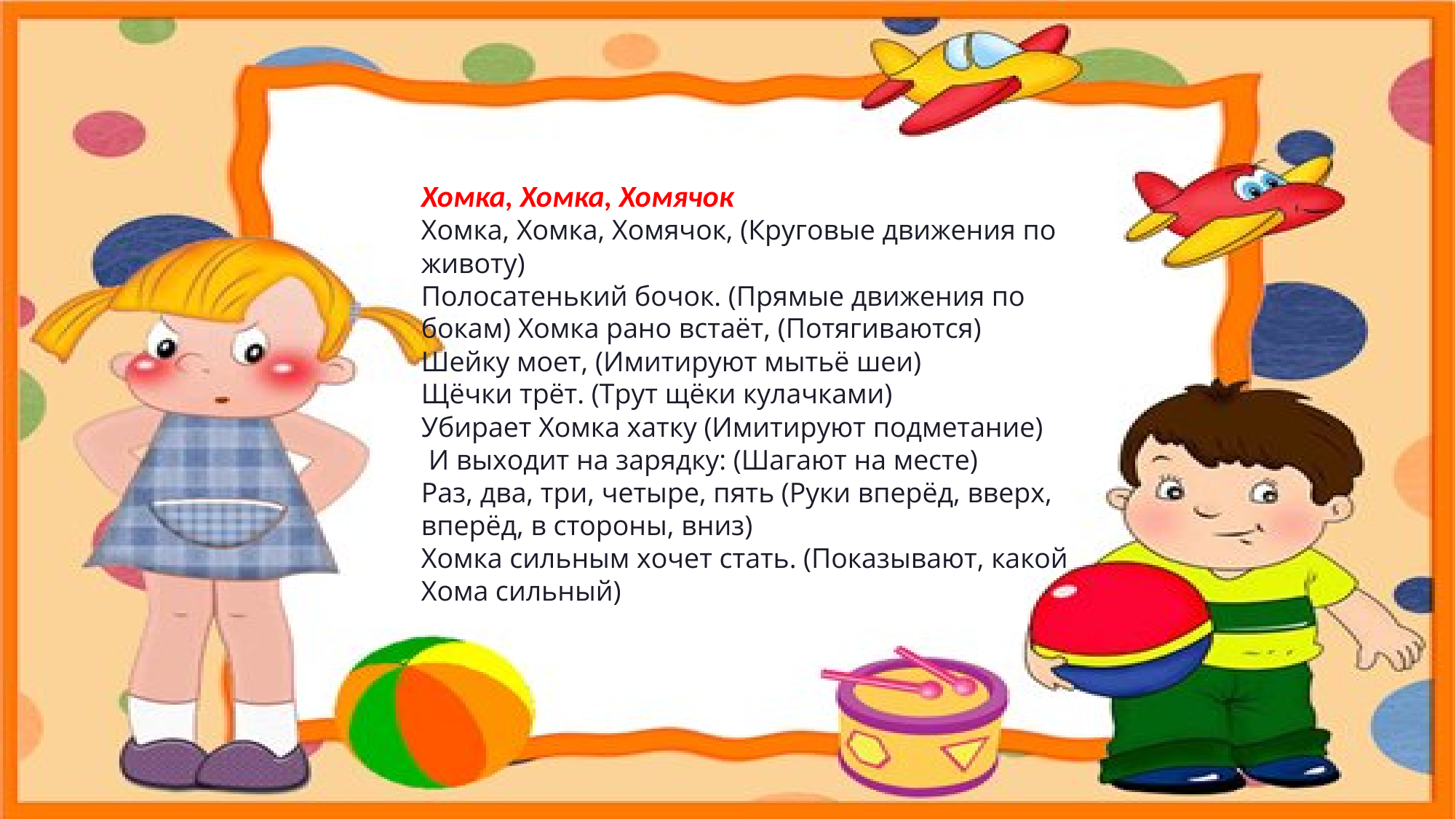

Хомка, Хомка, Хомячок
Хомка, Хомка, Хомячок, (Круговые движения по животу)
Полосатенький бочок. (Прямые движения по бокам) Хомка рано встаёт, (Потягиваются)
Шейку моет, (Имитируют мытьё шеи)
Щёчки трёт. (Трут щёки кулачками)
Убирает Хомка хатку (Имитируют подметание)
 И выходит на зарядку: (Шагают на месте)
Раз, два, три, четыре, пять (Руки вперёд, вверх, вперёд, в стороны, вниз)
Хомка сильным хочет стать. (Показывают, какой Хома сильный)